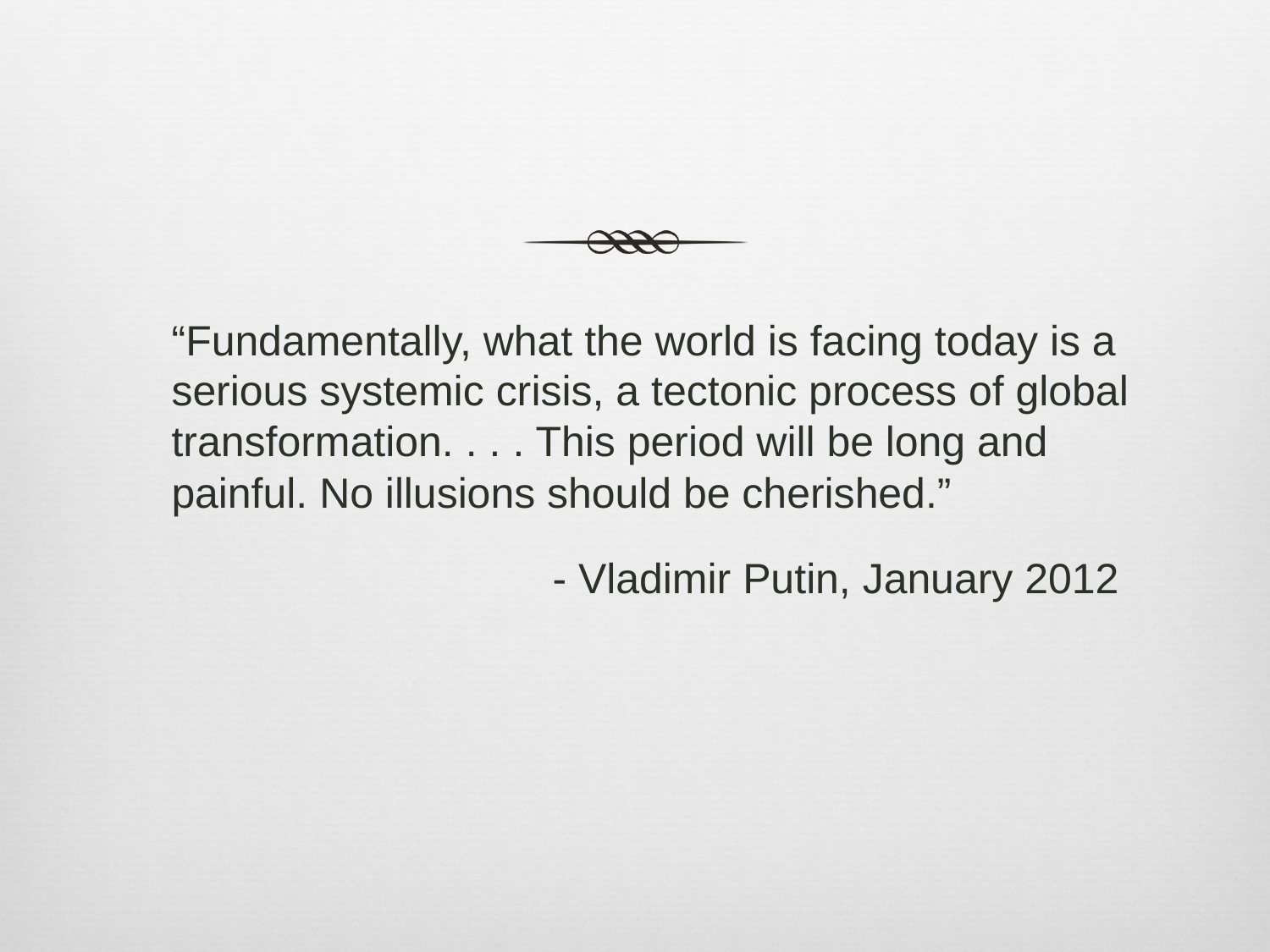

#
	“Fundamentally, what the world is facing today is a serious systemic crisis, a tectonic process of global transformation. . . . This period will be long and painful. No illusions should be cherished.”
				- Vladimir Putin, January 2012